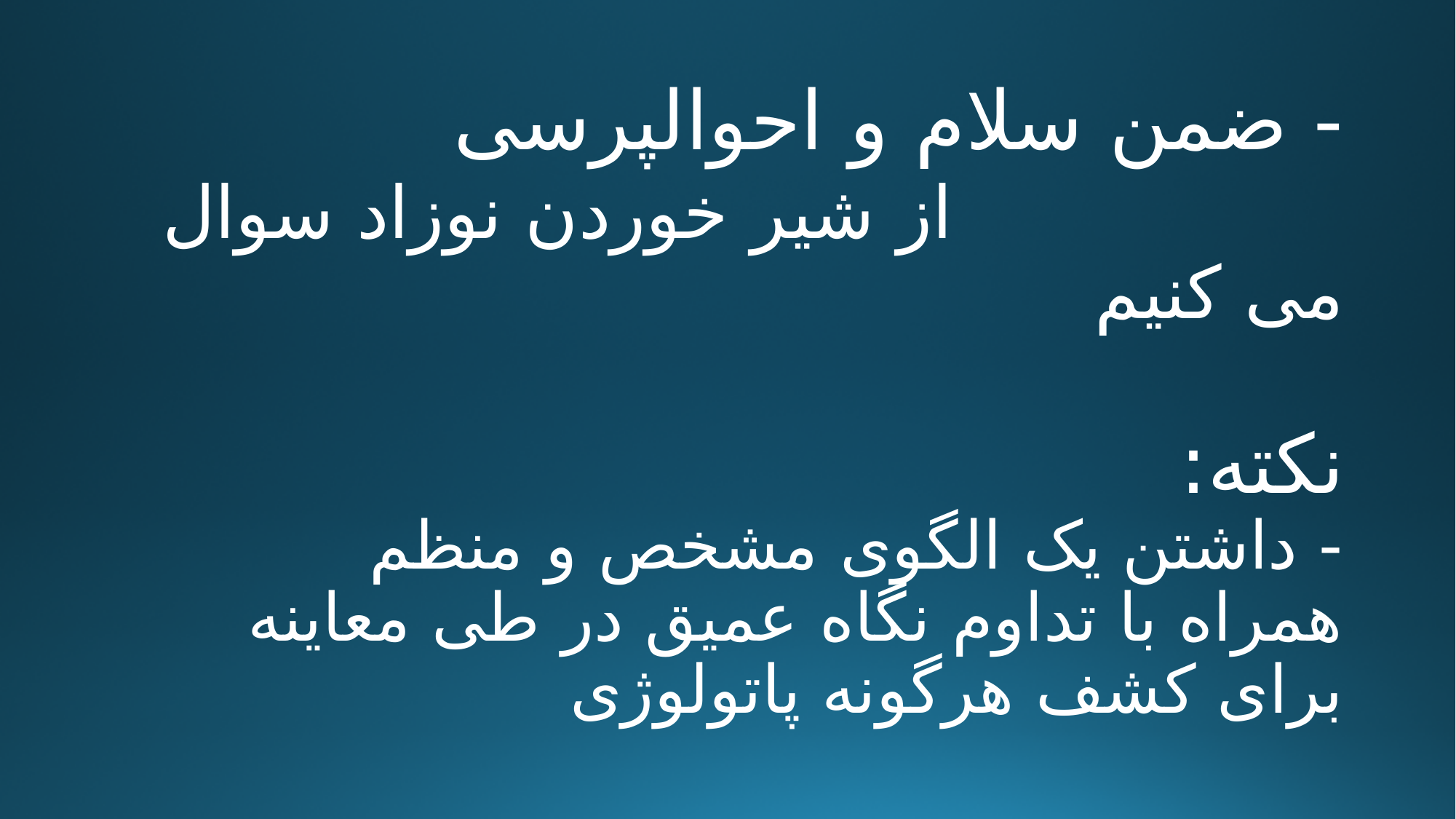

# - ضمن سلام و احوالپرسی از شیر خوردن نوزاد سوال می کنیم نکته: - داشتن یک الگوی مشخص و منظم همراه با تداوم نگاه عمیق در طی معاینه برای کشف هرگونه پاتولوژی